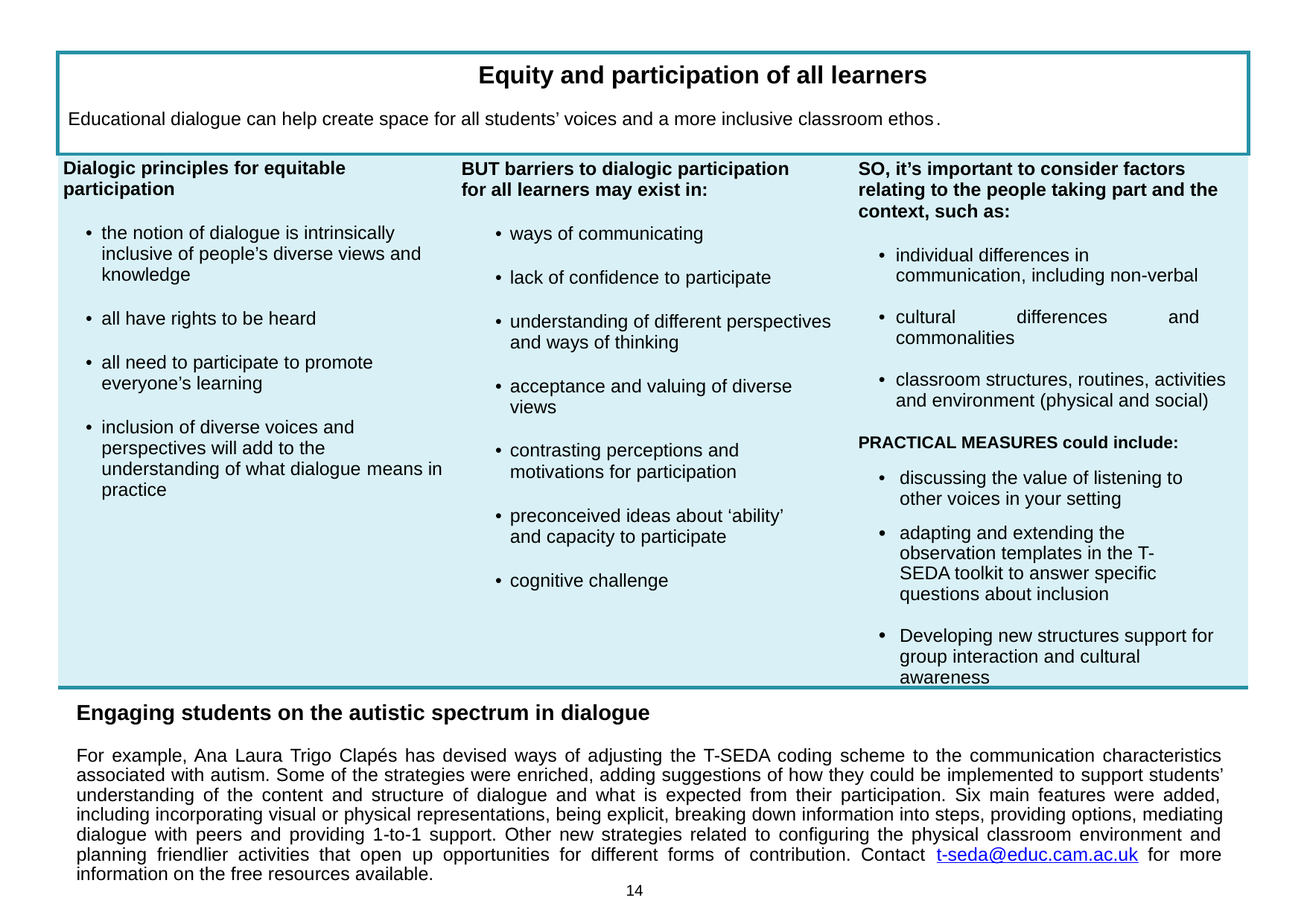

| Equity and participation of all learners Educational dialogue can help create space for all students’ voices and a more inclusive classroom ethos. |  |  |
| --- | --- | --- |
| Dialogic principles for equitable participation the notion of dialogue is intrinsically inclusive of people’s diverse views and knowledge all have rights to be heard all need to participate to promote everyone’s learning inclusion of diverse voices and perspectives will add to the understanding of what dialogue means in practice | BUT barriers to dialogic participation for all learners may exist in: ways of communicating lack of confidence to participate understanding of different perspectives and ways of thinking acceptance and valuing of diverse views contrasting perceptions and motivations for participation preconceived ideas about ‘ability’ and capacity to participate cognitive challenge | SO, it’s important to consider factors relating to the people taking part and the context, such as: individual differences in communication, including non-verbal cultural differences and commonalities classroom structures, routines, activities and environment (physical and social) PRACTICAL MEASURES could include: discussing the value of listening to other voices in your setting adapting and extending the observation templates in the T-SEDA toolkit to answer specific questions about inclusion Developing new structures support for group interaction and cultural awareness |
| Engaging students on the autistic spectrum in dialogue For example, Ana Laura Trigo Clapés has devised ways of adjusting the T-SEDA coding scheme to the communication characteristics associated with autism. Some of the strategies were enriched, adding suggestions of how they could be implemented to support students’ understanding of the content and structure of dialogue and what is expected from their participation. Six main features were added, including incorporating visual or physical representations, being explicit, breaking down information into steps, providing options, mediating dialogue with peers and providing 1-to-1 support. Other new strategies related to configuring the physical classroom environment and planning friendlier activities that open up opportunities for different forms of contribution. Contact t-seda@educ.cam.ac.uk for more information on the free resources available. 14 |  |  |